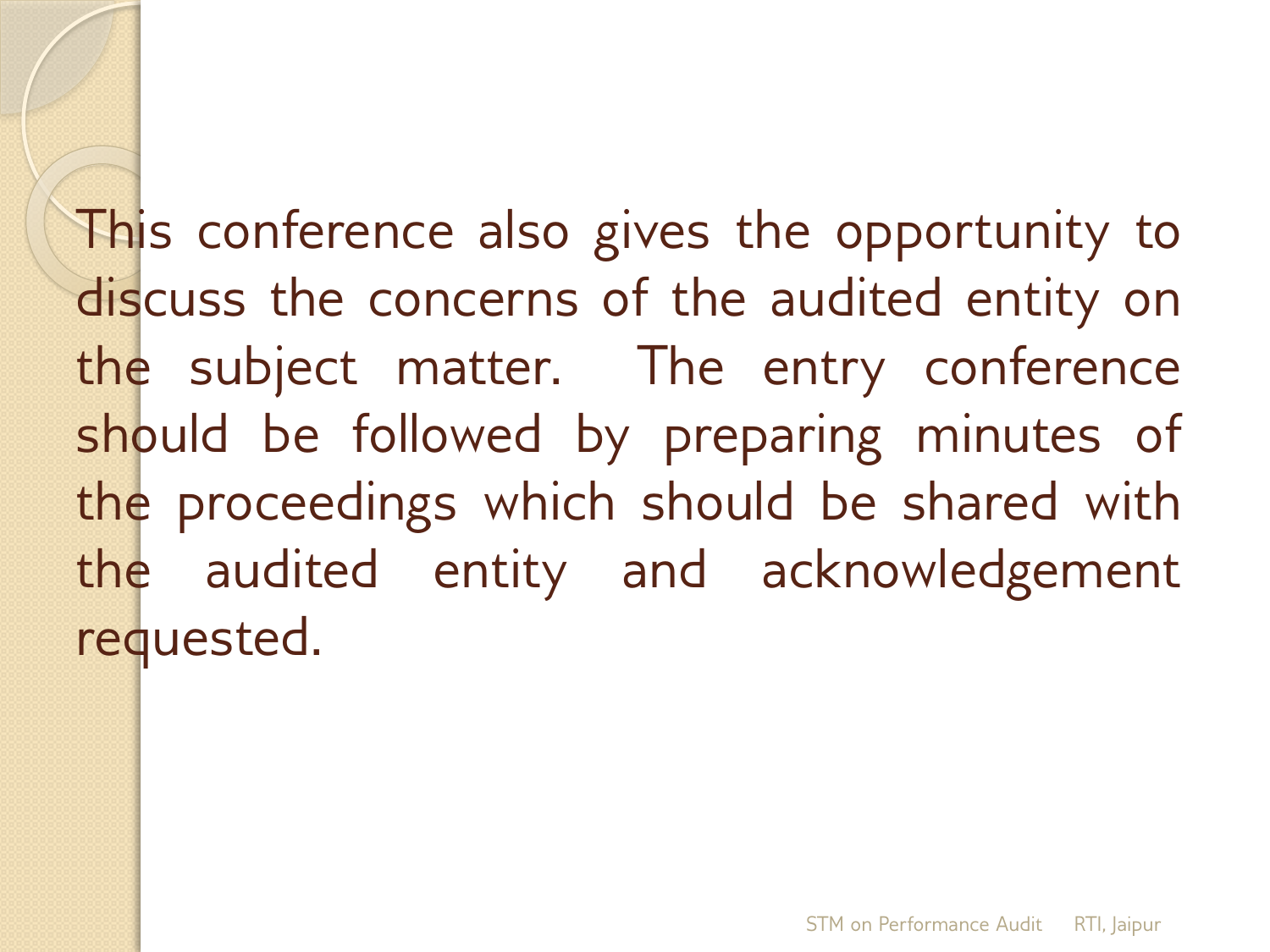

# This conference also gives the opportunity to discuss the concerns of the audited entity on the subject matter.  The entry conference should be followed by preparing minutes of the proceedings which should be shared with the audited entity and acknowledgement requested.
STM on Performance Audit     RTI, Jaipur